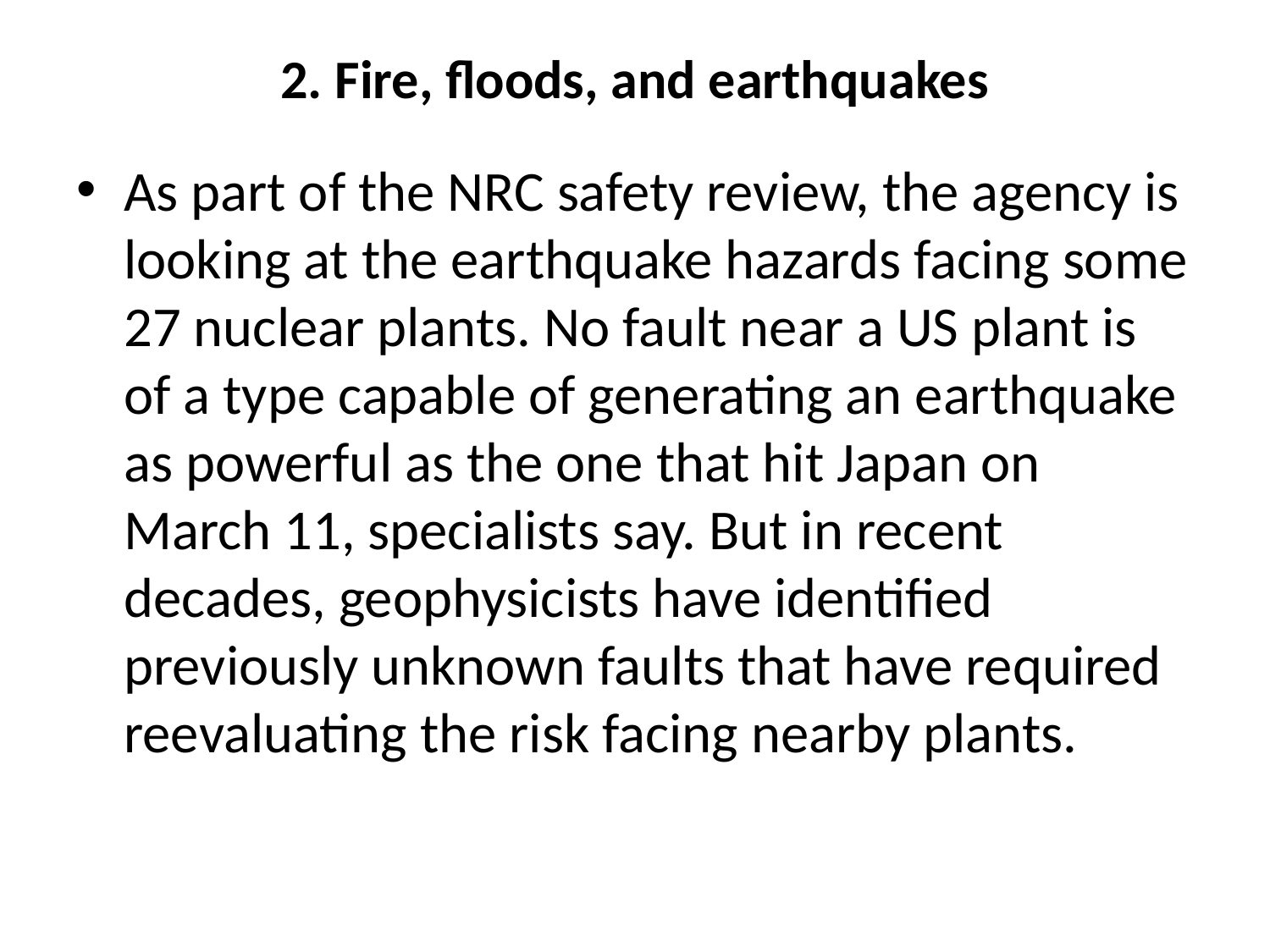

# 2. Fire, floods, and earthquakes
As part of the NRC safety review, the agency is looking at the earthquake hazards facing some 27 nuclear plants. No fault near a US plant is of a type capable of generating an earthquake as powerful as the one that hit Japan on March 11, specialists say. But in recent decades, geophysicists have identified previously unknown faults that have required reevaluating the risk facing nearby plants.